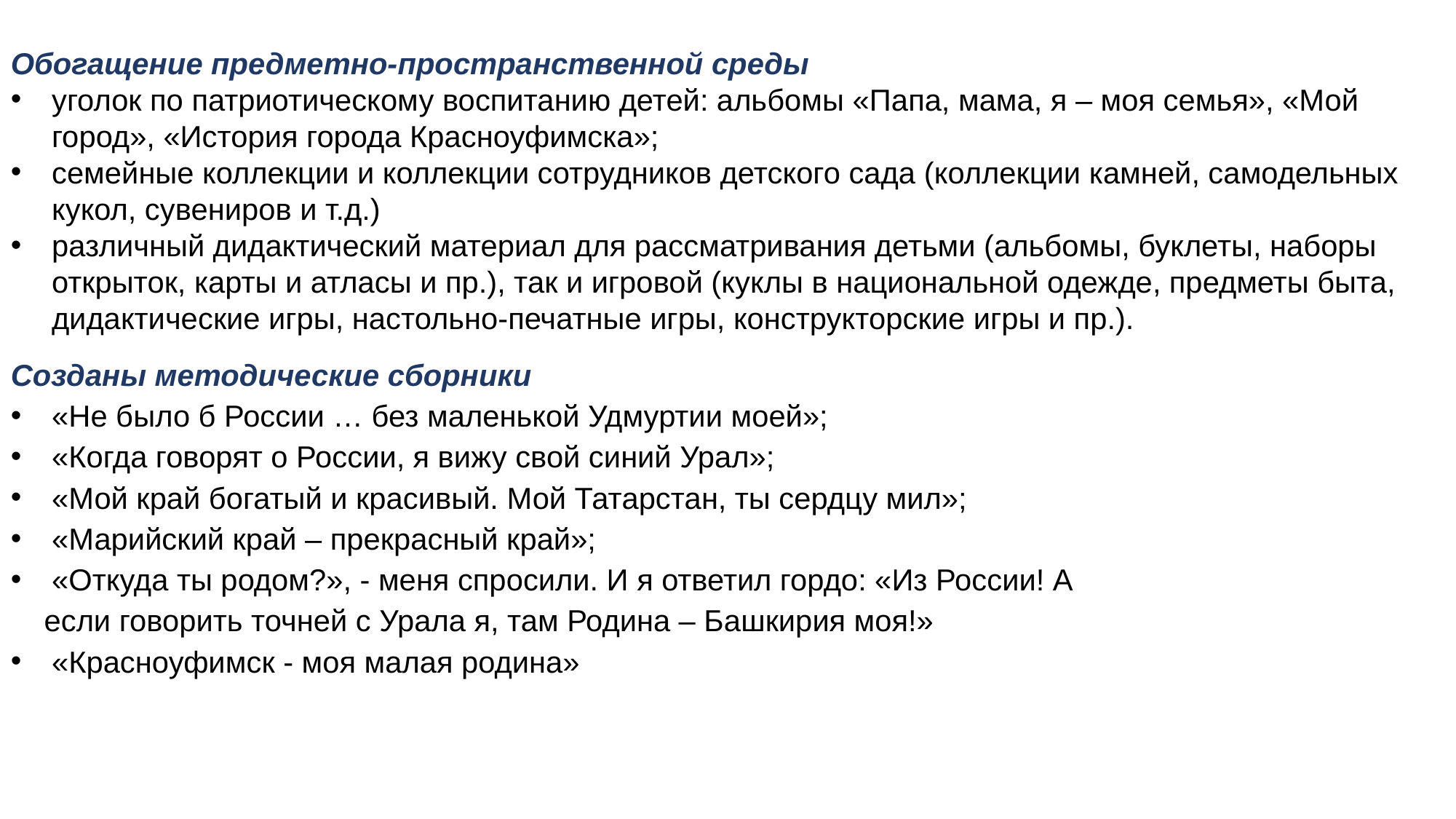

Обогащение предметно-пространственной среды
уголок по патриотическому воспитанию детей: альбомы «Па­па, мама, я – моя семья», «Мой город», «История города Красноуфимска»;
семейные коллекции и коллекции сотрудников детского сада (коллекции камней, самодельных кукол, сувениров и т.д.)
различный дидактический материал для рассматривания детьми (альбомы, буклеты, наборы открыток, карты и атласы и пр.), так и игровой (куклы в национальной одежде, предметы быта, дидактические игры, настольно-печатные игры, конструкторские игры и пр.).

Созданы методические сборники

«Не было б России … без маленькой Удмуртии моей»;

«Когда говорят о России, я вижу свой синий Урал»;

«Мой край богатый и красивый. Мой Татарстан, ты сердцу мил»;

«Марийский край – прекрасный край»;

«Откуда ты родом?», - меня спросили. И я ответил гордо: «Из России! А

    если говорить точней с Урала я, там Родина – Башкирия моя!»

«Красноуфимск - моя малая родина»